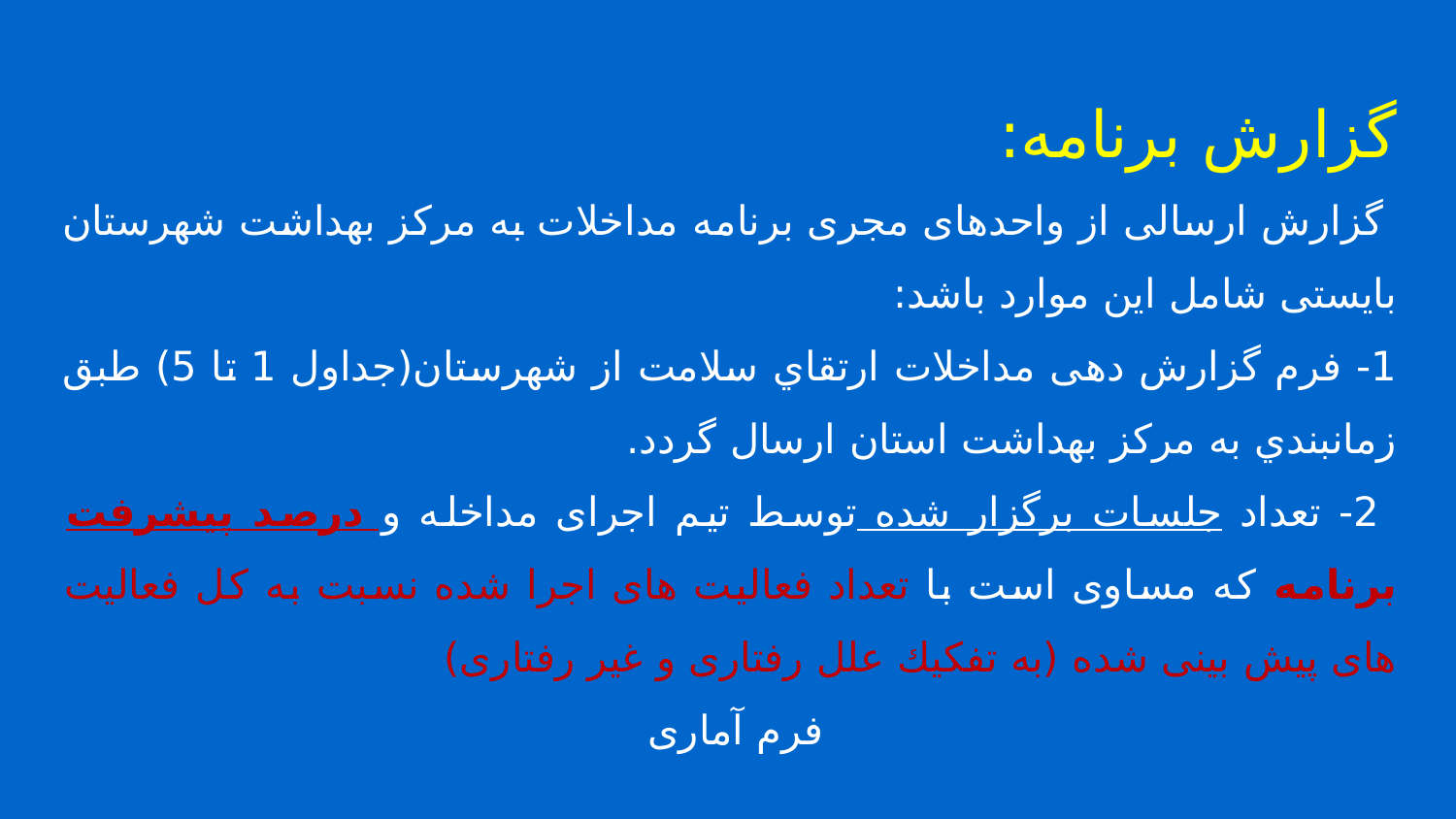

گزارش برنامه:
 گزارش ارسالی از واحدهای مجری برنامه مداخلات به مركز بهداشت شهرستان بايستی شامل اين موارد باشد:
1- فرم گزارش دهی مداخلات ارتقاي سلامت از شهرستان(جداول 1 تا 5) طبق زمانبندي به مركز بهداشت استان ارسال گردد.
 2- تعداد جلسات برگزار شده توسط تیم اجرای مداخله و درصد پیشرفت برنامه كه مساوی است با تعداد فعالیت های اجرا شده نسبت به كل فعالیت های پیش بینی شده (به تفكیك علل رفتاری و غیر رفتاری)
فرم آماری